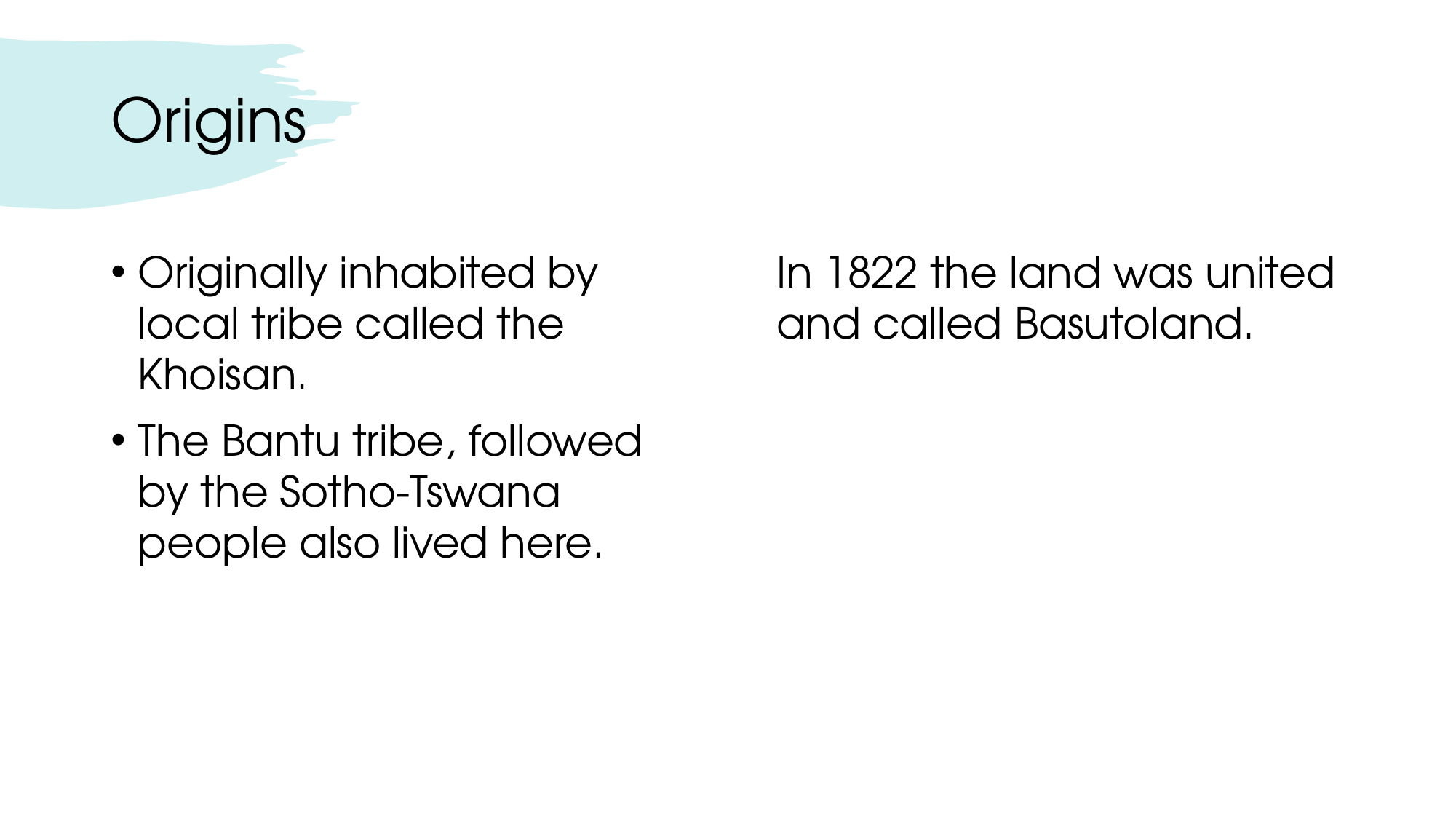

# Origins
Originally inhabited by local tribe called the Khoisan.
The Bantu tribe, followed by the Sotho-Tswana people also lived here.

In 1822 the land was united and called Basutoland.